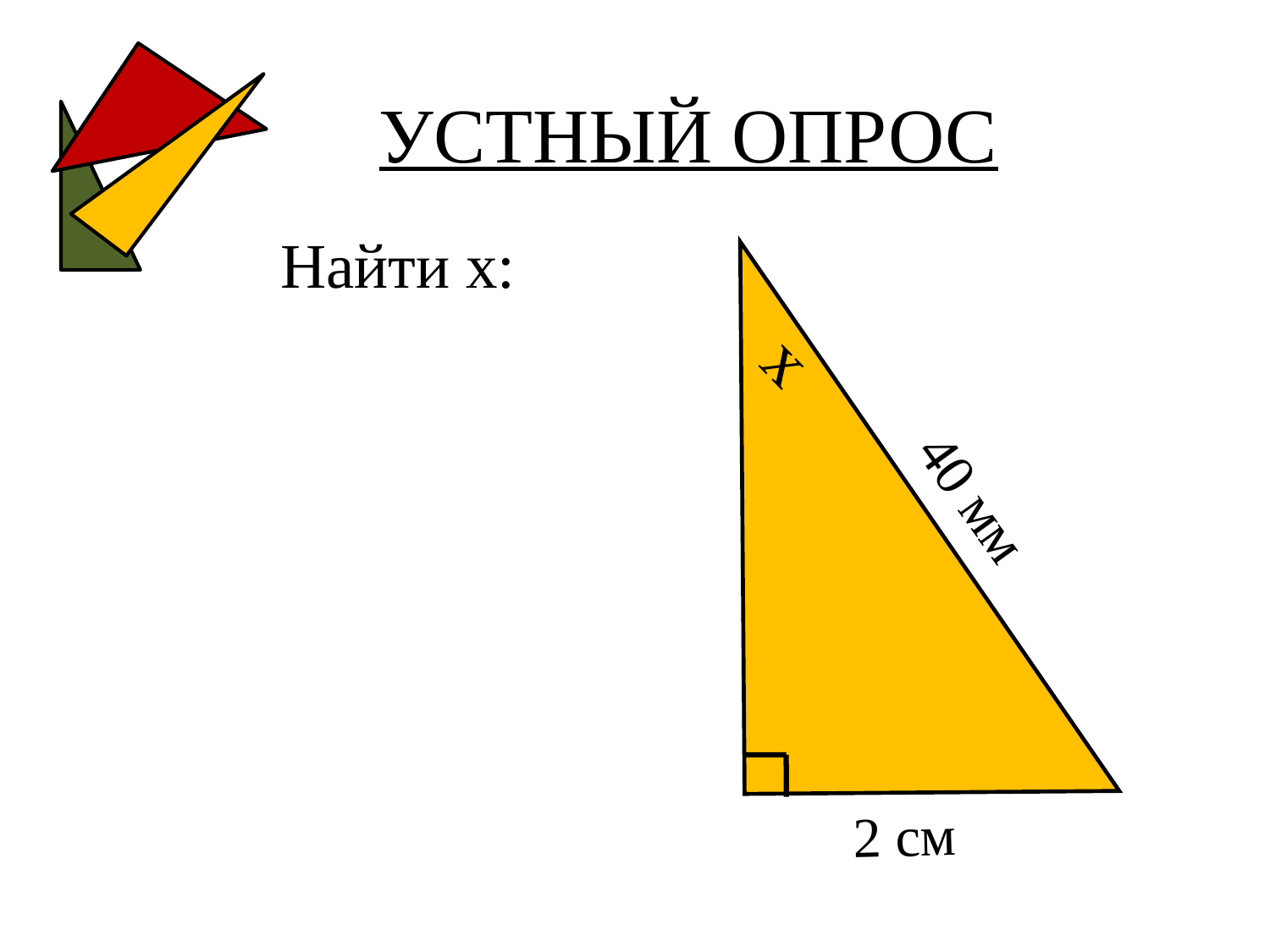

# УСТНЫЙ ОПРОС
Найти х:

40 мм
х
2 см